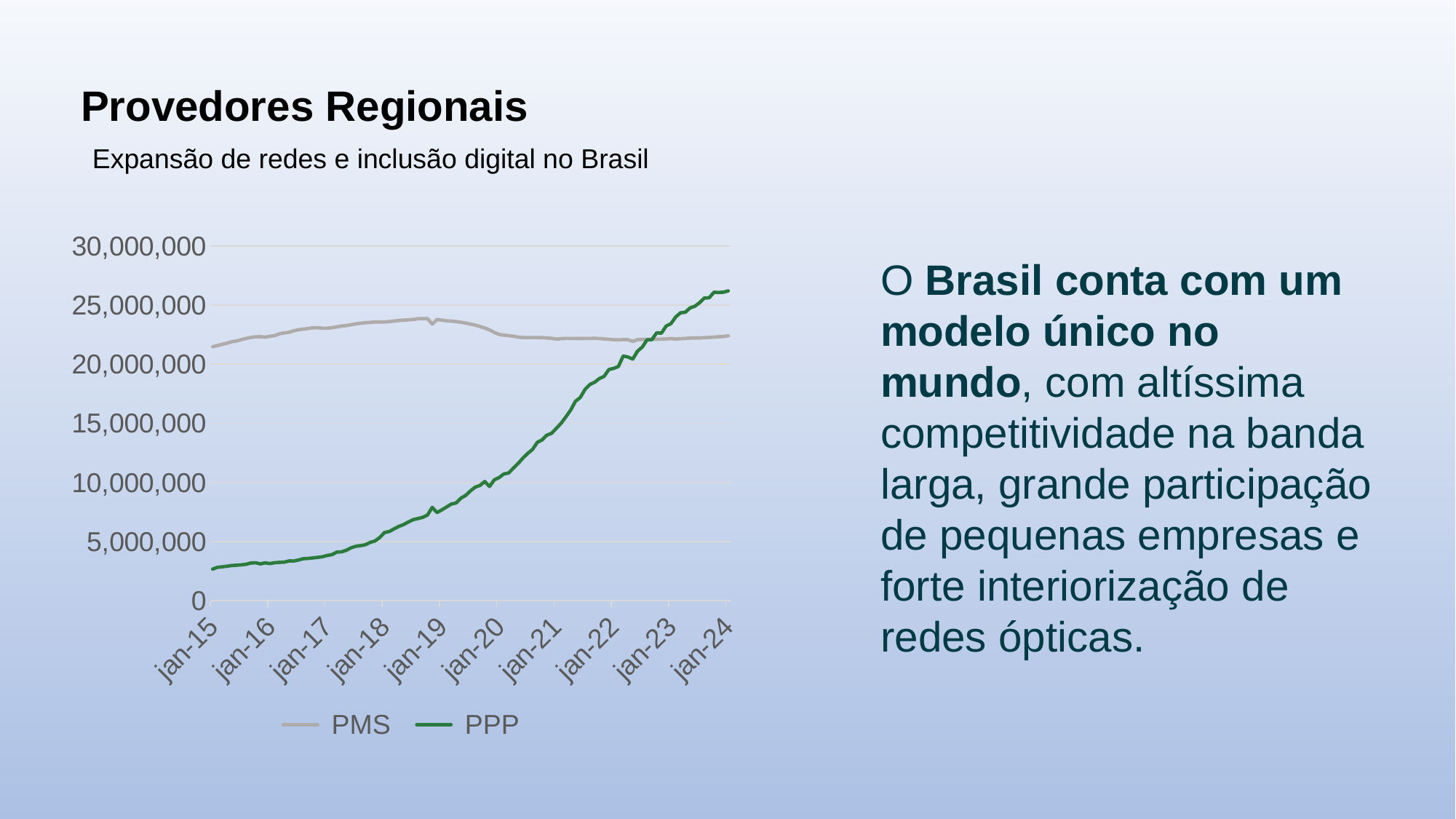

Provedores Regionais
Expansão de redes e inclusão digital no Brasil

### Chart

| Category |  PMS  |  PPP  |
|---|---|---|
| 42005 | 21477219.0 | 2676316.0 |
| 42036 | 21574695.0 | 2824789.0 |
| 42064 | 21682173.0 | 2864863.0 |
| 42095 | 21776804.0 | 2918875.0 |
| 42125 | 21899977.0 | 2979703.0 |
| 42156 | 21961201.0 | 3002025.0 |
| 42186 | 22077160.0 | 3035407.0 |
| 42217 | 22175836.0 | 3084615.0 |
| 42248 | 22260403.0 | 3196309.0 |
| 42278 | 22314059.0 | 3208517.0 |
| 42309 | 22324445.0 | 3115644.0 |
| 42339 | 22290412.0 | 3200296.0 |
| 42370 | 22362514.0 | 3141093.0 |
| 42401 | 22417636.0 | 3218033.0 |
| 42430 | 22575155.0 | 3242521.0 |
| 42461 | 22644509.0 | 3265183.0 |
| 42491 | 22696280.0 | 3362241.0 |
| 42522 | 22828415.0 | 3361594.0 |
| 42552 | 22916402.0 | 3446781.0 |
| 42583 | 22967319.0 | 3557405.0 |
| 42614 | 23018356.0 | 3578684.0 |
| 42644 | 23074253.0 | 3622427.0 |
| 42675 | 23084356.0 | 3667824.0 |
| 42705 | 23039497.0 | 3719887.0 |
| 42736 | 23042683.0 | 3829074.0 |
| 42767 | 23084273.0 | 3900132.0 |
| 42795 | 23159160.0 | 4112038.0 |
| 42826 | 23223000.0 | 4132651.0 |
| 42856 | 23263189.0 | 4269045.0 |
| 42887 | 23331914.0 | 4479357.0 |
| 42917 | 23412268.0 | 4605258.0 |
| 42948 | 23464115.0 | 4660800.0 |
| 42979 | 23509028.0 | 4736054.0 |
| 43009 | 23532844.0 | 4937547.0 |
| 43040 | 23572414.0 | 5052875.0 |
| 43070 | 23561038.0 | 5346829.0 |
| 43101 | 23569337.0 | 5767803.0 |
| 43132 | 23599545.0 | 5852043.0 |
| 43160 | 23648094.0 | 6082595.0 |
| 43191 | 23697350.0 | 6285619.0 |
| 43221 | 23725819.0 | 6443045.0 |
| 43252 | 23751701.0 | 6658050.0 |
| 43282 | 23782261.0 | 6854861.0 |
| 43313 | 23840977.0 | 6945769.0 |
| 43344 | 23850639.0 | 7050582.0 |
| 43374 | 23853255.0 | 7246319.0 |
| 43405 | 23387456.0 | 7894936.0 |
| 43435 | 23776748.0 | 7456256.0 |
| 43466 | 23723050.0 | 7680136.0 |
| 43497 | 23658945.0 | 7929390.0 |
| 43525 | 23642330.0 | 8173785.0 |
| 43556 | 23602954.0 | 8266448.0 |
| 43586 | 23549288.0 | 8667607.0 |
| 43617 | 23477356.0 | 8903931.0 |
| 43647 | 23387596.0 | 9287185.0 |
| 43678 | 23306638.0 | 9602176.0 |
| 43709 | 23186036.0 | 9749282.0 |
| 43739 | 23058290.0 | 10083194.0 |
| 43770 | 22899196.0 | 9656472.0 |
| 43800 | 22681542.0 | 10225456.0 |
| 43831 | 22520856.0 | 10417063.0 |
| 43862 | 22454393.0 | 10721515.0 |
| 43891 | 22415876.0 | 10800892.0 |
| 43922 | 22362511.0 | 11219662.0 |
| 43952 | 22289184.0 | 11612536.0 |
| 43983 | 22251454.0 | 12067567.0 |
| 44013 | 22249889.0 | 12461360.0 |
| 44044 | 22255505.0 | 12791688.0 |
| 44075 | 22255147.0 | 13388612.0 |
| 44105 | 22251143.0 | 13591911.0 |
| 44136 | 22218981.0 | 13998042.0 |
| 44166 | 22186597.0 | 14158073.0 |
| 44197 | 22122226.0 | 14580700.0 |
| 44228 | 22160602.0 | 15010849.0 |
| 44256 | 22181418.0 | 15551063.0 |
| 44287 | 22172665.0 | 16121380.0 |
| 44317 | 22176228.0 | 16863852.0 |
| 44348 | 22165088.0 | 17180506.0 |
| 44378 | 22177916.0 | 17862588.0 |
| 44409 | 22176188.0 | 18277246.0 |
| 44440 | 22183785.0 | 18469047.0 |
| 44470 | 22173729.0 | 18783074.0 |
| 44501 | 22133292.0 | 18971654.0 |
| 44531 | 22103333.0 | 19554100.0 |
| 44562 | 22071441.0 | 19645400.0 |
| 44593 | 22062627.0 | 19811005.0 |
| 44621 | 22079225.0 | 20689692.0 |
| 44652 | 22070798.0 | 20608350.0 |
| 44682 | 21926650.0 | 20433827.0 |
| 44713 | 22076608.0 | 21102583.0 |
| 44743 | 22091919.0 | 21447667.0 |
| 44774 | 22101933.0 | 22062986.0 |
| 44805 | 22106697.0 | 22067615.0 |
| 44835 | 22107212.0 | 22648393.0 |
| 44866 | 22119796.0 | 22624140.0 |
| 44896 | 22134383.0 | 23225088.0 |
| 44927 | 22167319.0 | 23426588.0 |
| 44958 | 22127177.0 | 23990097.0 |
| 44986 | 22159022.0 | 24344443.0 |
| 45017 | 22174378.0 | 24389588.0 |
| 45047 | 22208005.0 | 24755466.0 |
| 45078 | 22216068.0 | 24894642.0 |
| 45108 | 22213008.0 | 25198163.0 |
| 45139 | 22237637.0 | 25593310.0 |
| 45170 | 22259708.0 | 25612947.0 |
| 45200 | 22286438.0 | 26076261.0 |
| 45231 | 22319905.0 | 26066094.0 |
| 45261 | 22336929.0 | 26083171.0 |
| 45292 | 22398847.0 | 26195065.0 |
O Brasil conta com um modelo único no mundo, com altíssima competitividade na banda larga, grande participação de pequenas empresas e forte interiorização de redes ópticas.